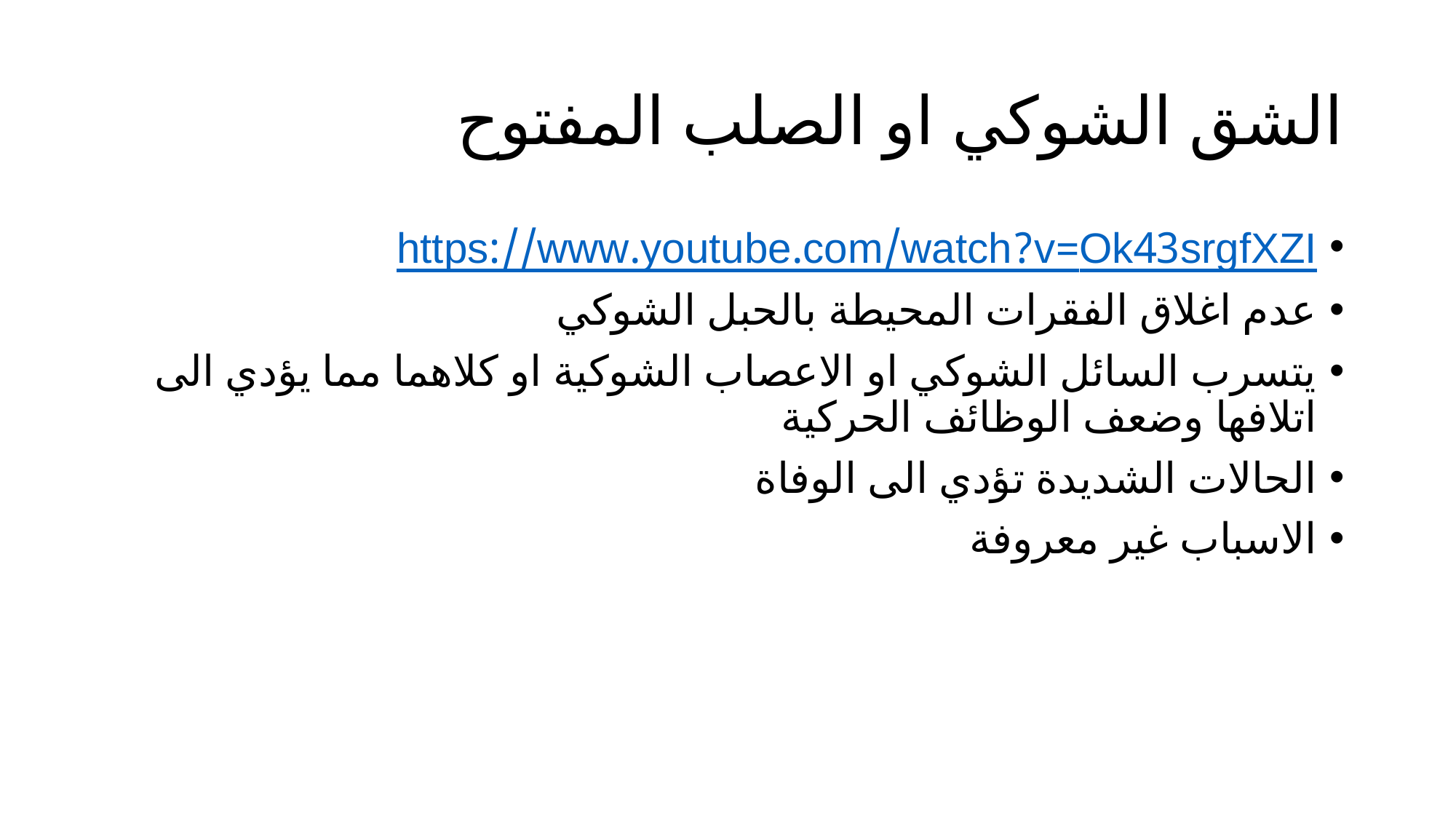

# الشق الشوكي او الصلب المفتوح
https://www.youtube.com/watch?v=Ok43srgfXZI
عدم اغلاق الفقرات المحيطة بالحبل الشوكي
يتسرب السائل الشوكي او الاعصاب الشوكية او كلاهما مما يؤدي الى اتلافها وضعف الوظائف الحركية
الحالات الشديدة تؤدي الى الوفاة
الاسباب غير معروفة